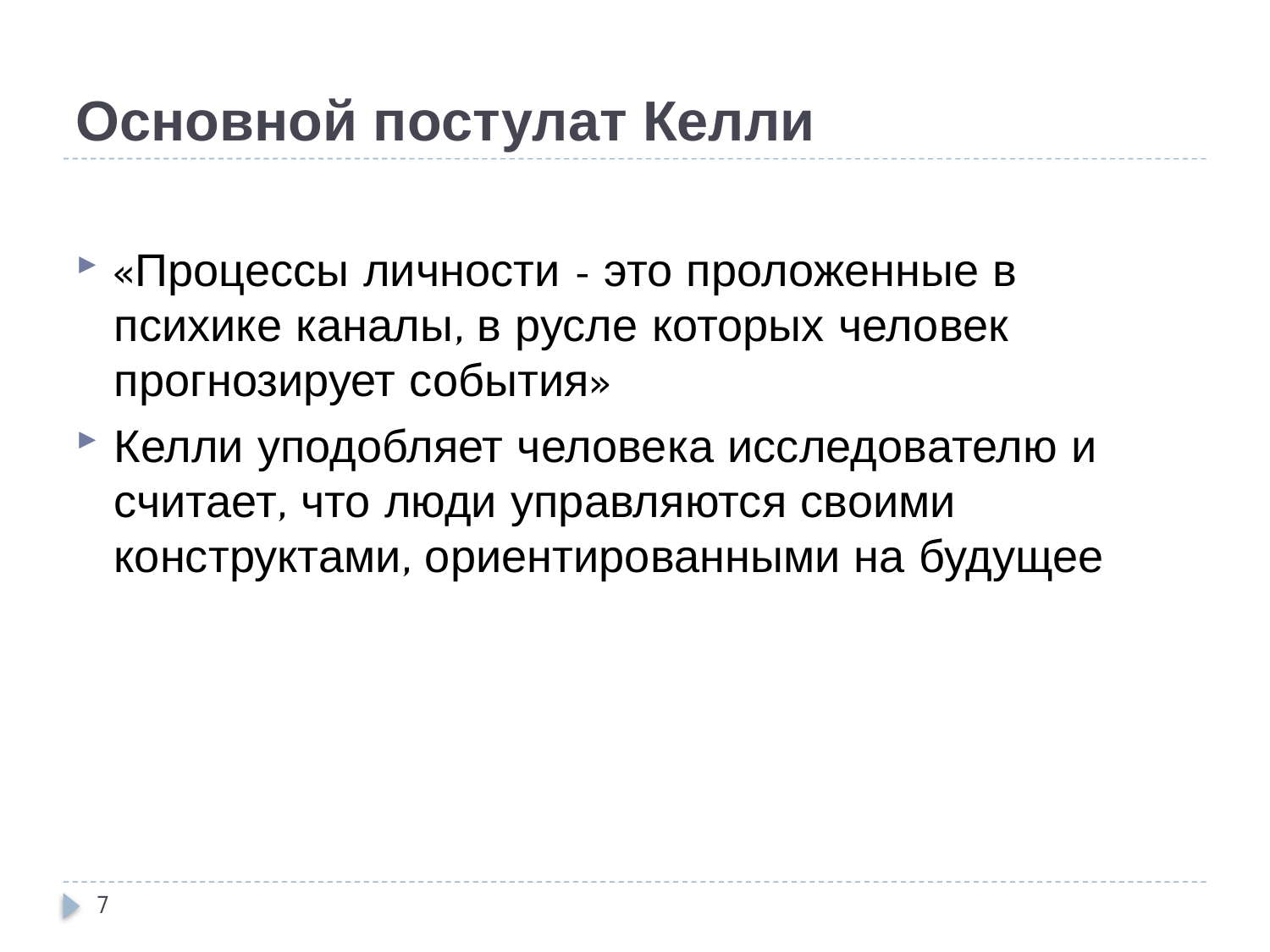

# Основной постулат Келли

«Процессы личности - это проложенные в психике каналы, в русле которых человек прогнозирует события»
Келли уподобляет человека исследователю и считает, что люди управляются своими конструктами, ориентированными на будущее
7